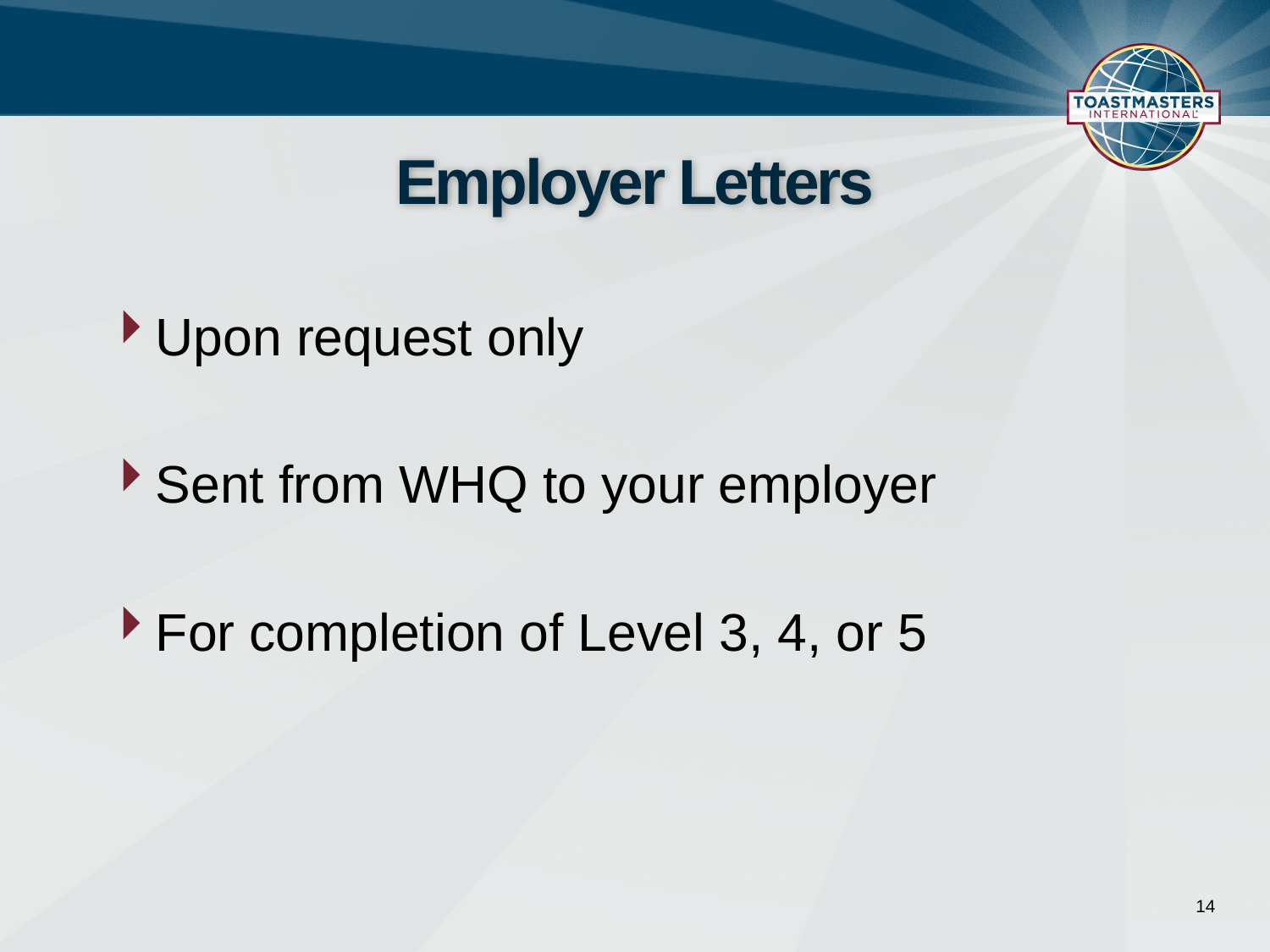

# Employer Letters
Upon request only

Sent from WHQ to your employer

For completion of Level 3, 4, or 5
14